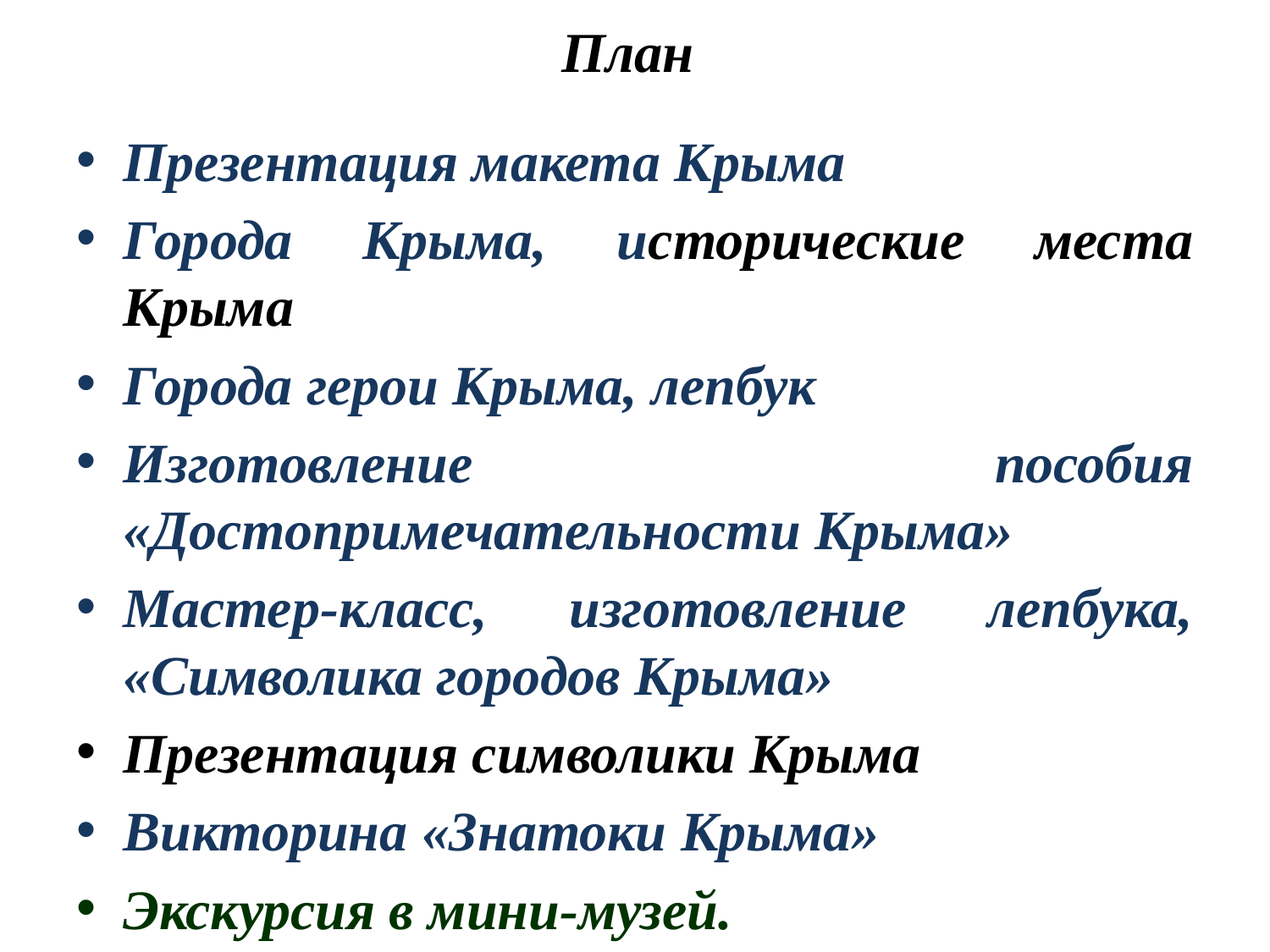

# План
Презентация макета Крыма
Города Крыма, исторические места Крыма
Города герои Крыма, лепбук
Изготовление пособия «Достопримечательности Крыма»
Мастер-класс, изготовление лепбука, «Символика городов Крыма»
Презентация символики Крыма
Викторина «Знатоки Крыма»
Экскурсия в мини-музей.